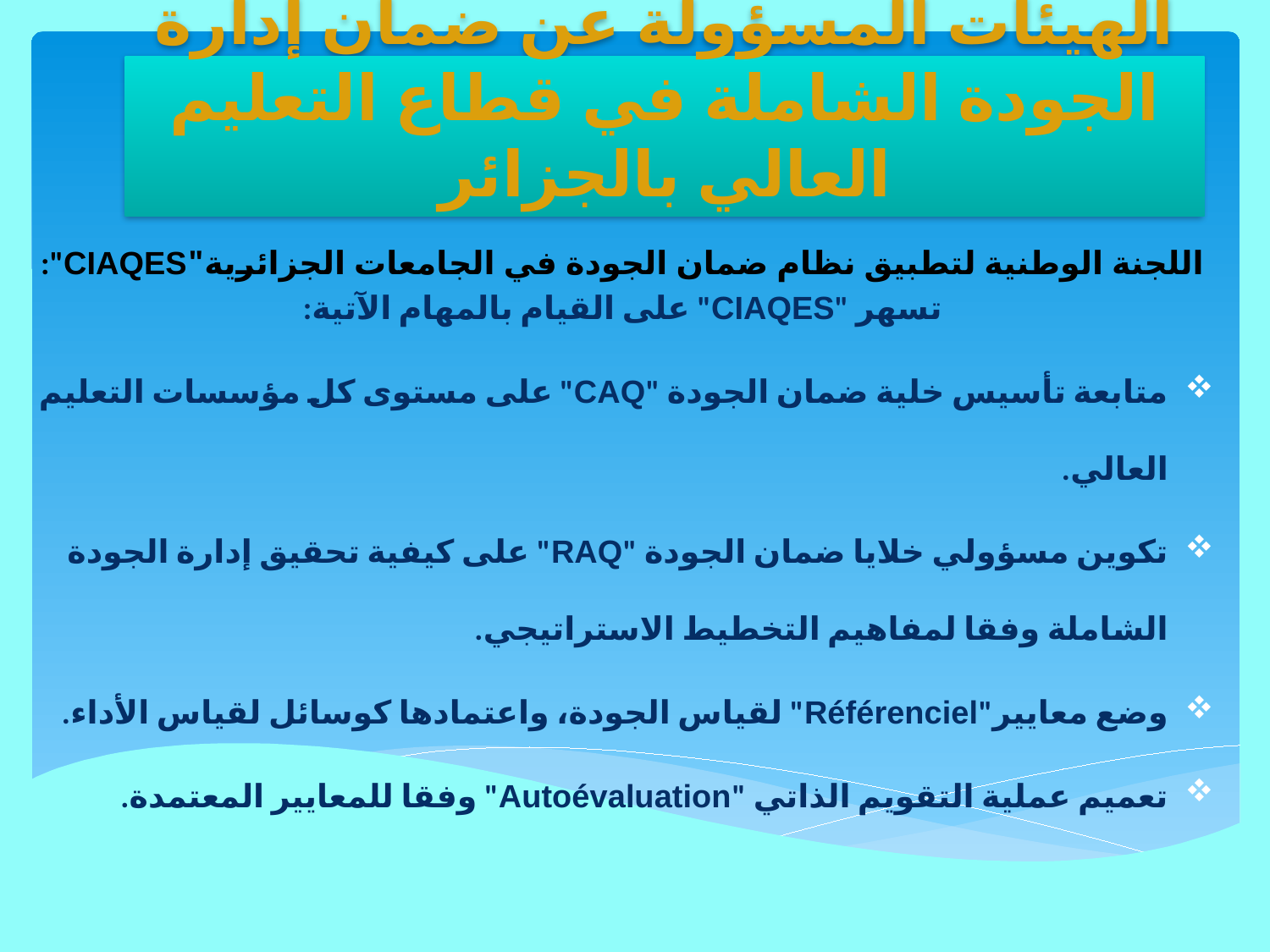

# الهيئات المسؤولة عن ضمان إدارة الجودة الشاملة في قطاع التعليم العالي بالجزائر
اللجنة الوطنية لتطبيق نظام ضمان الجودة في الجامعات الجزائرية"CIAQES":
تسهر "CIAQES" على القيام بالمهام الآتية:
متابعة تأسيس خلية ضمان الجودة "CAQ" على مستوى كل مؤسسات التعليم العالي.
تكوين مسؤولي خلايا ضمان الجودة "RAQ" على كيفية تحقيق إدارة الجودة الشاملة وفقا لمفاهيم التخطيط الاستراتيجي.
وضع معايير"Référenciel" لقياس الجودة، واعتمادها كوسائل لقياس الأداء.
تعميم عملية التقويم الذاتي "Autoévaluation" وفقا للمعايير المعتمدة.